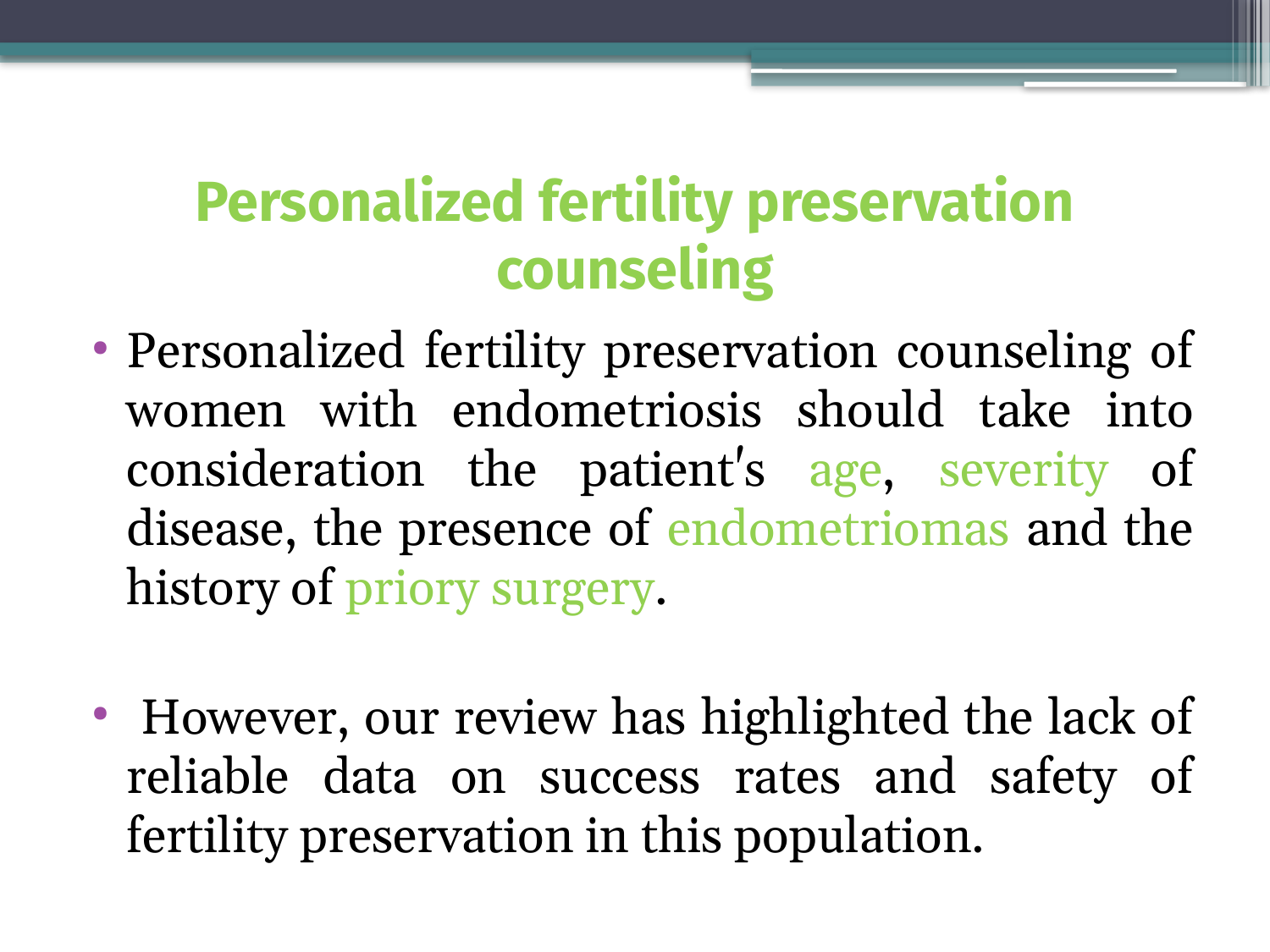

# Personalized fertility preservation counseling
Personalized fertility preservation counseling of women with endometriosis should take into consideration the patient's age, severity of disease, the presence of endometriomas and the history of priory surgery.

 However, our review has highlighted the lack of reliable data on success rates and safety of fertility preservation in this population.